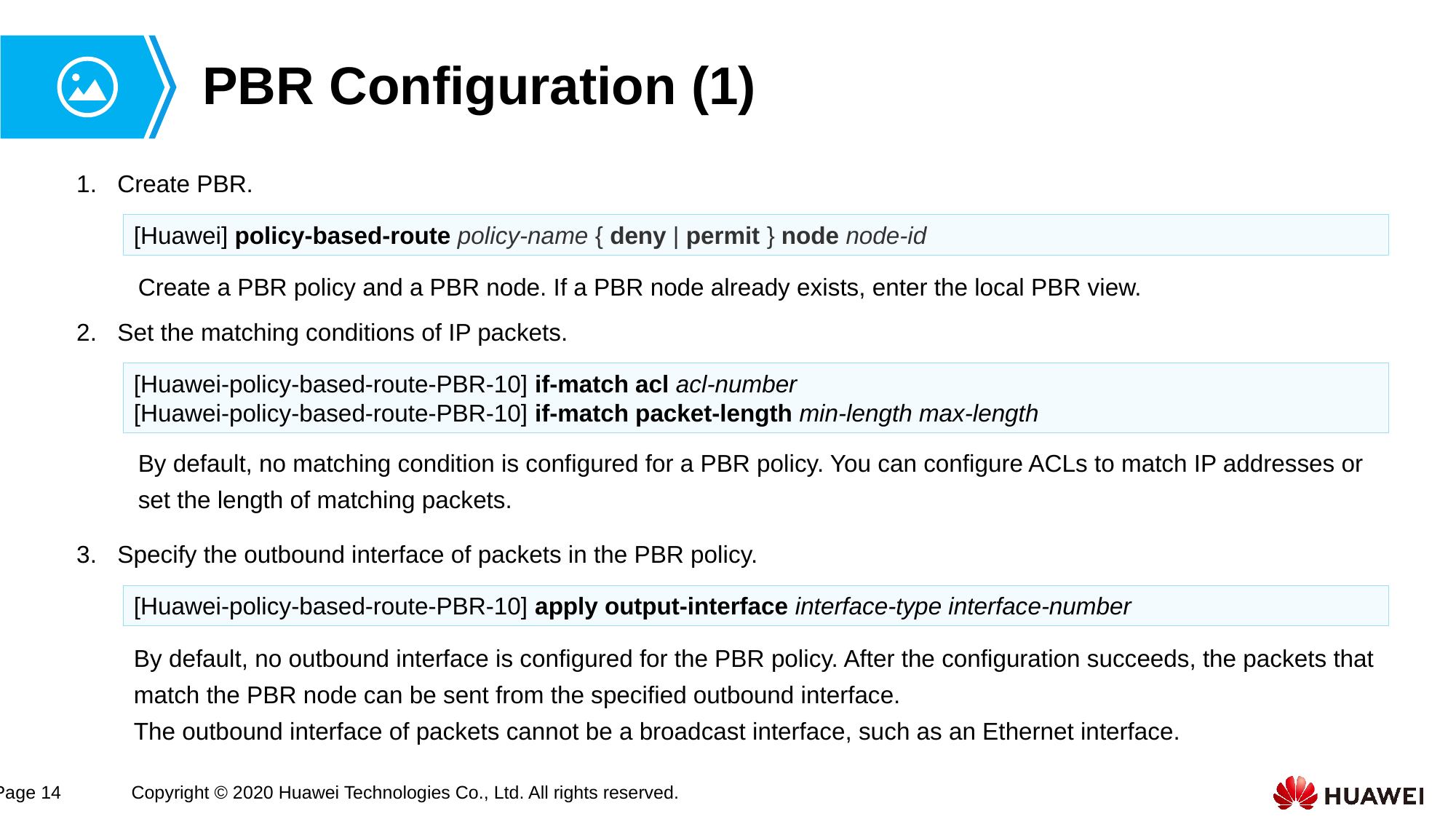

# PBR Configuration (1)
Create PBR.
[Huawei] policy-based-route policy-name { deny | permit } node node-id
Create a PBR policy and a PBR node. If a PBR node already exists, enter the local PBR view.
Set the matching conditions of IP packets.
[Huawei-policy-based-route-PBR-10] if-match acl acl-number
[Huawei-policy-based-route-PBR-10] if-match packet-length min-length max-length
By default, no matching condition is configured for a PBR policy. You can configure ACLs to match IP addresses or set the length of matching packets.
Specify the outbound interface of packets in the PBR policy.
[Huawei-policy-based-route-PBR-10] apply output-interface interface-type interface-number
By default, no outbound interface is configured for the PBR policy. After the configuration succeeds, the packets that match the PBR node can be sent from the specified outbound interface.
The outbound interface of packets cannot be a broadcast interface, such as an Ethernet interface.